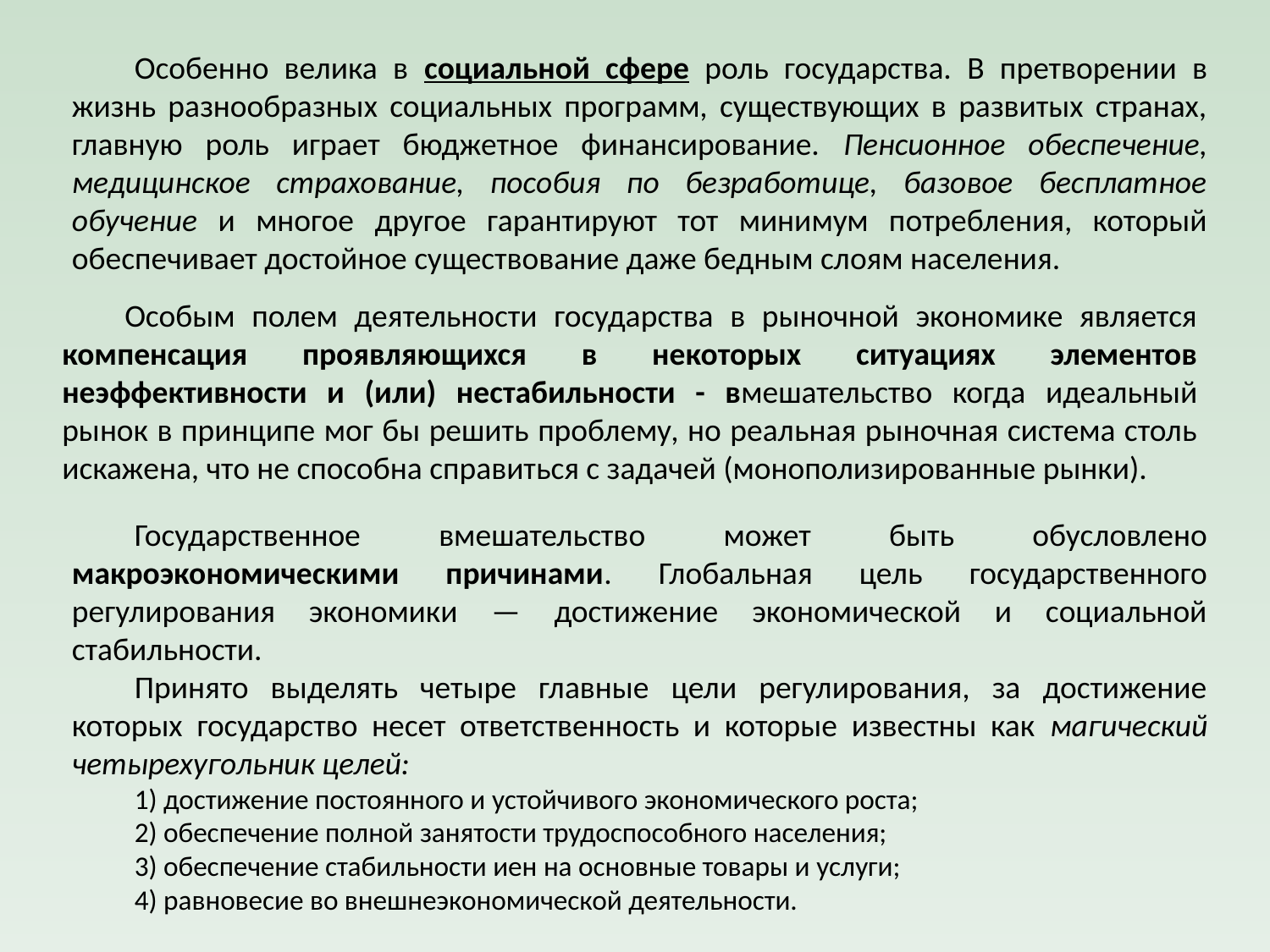

Особенно велика в социальной сфере роль государства. В претворении в жизнь разнообразных социальных программ, существующих в развитых странах, главную роль играет бюджетное финансирование. Пенсионное обеспечение, медицинское страхование, пособия по безработице, базовое бесплатное обучение и многое другое гарантируют тот минимум потребления, который обеспечивает достойное существование даже бедным слоям населения.
Особым полем деятельности государства в рыночной экономике является компенсация проявляющихся в некоторых ситуациях элементов неэффективности и (или) нестабильности - вмешательство когда идеальный рынок в принципе мог бы решить проблему, но реальная рыночная система столь искажена, что не способна справиться с задачей (монополизированные рынки).
Государственное вмешательство может быть обусловлено макроэкономическими причинами. Глобальная цель государственного регулирования экономики — достижение экономической и социальной стабильности.
Принято выделять четыре главные цели регулирования, за достижение которых государство несет ответственность и которые известны как магический четырехугольник целей:
1) достижение постоянного и устойчивого экономического роста;
2) обеспечение полной занятости трудоспособного населения;
3) обеспечение стабильности иен на основные товары и услуги;
4) равновесие во внешнеэкономической деятельности.